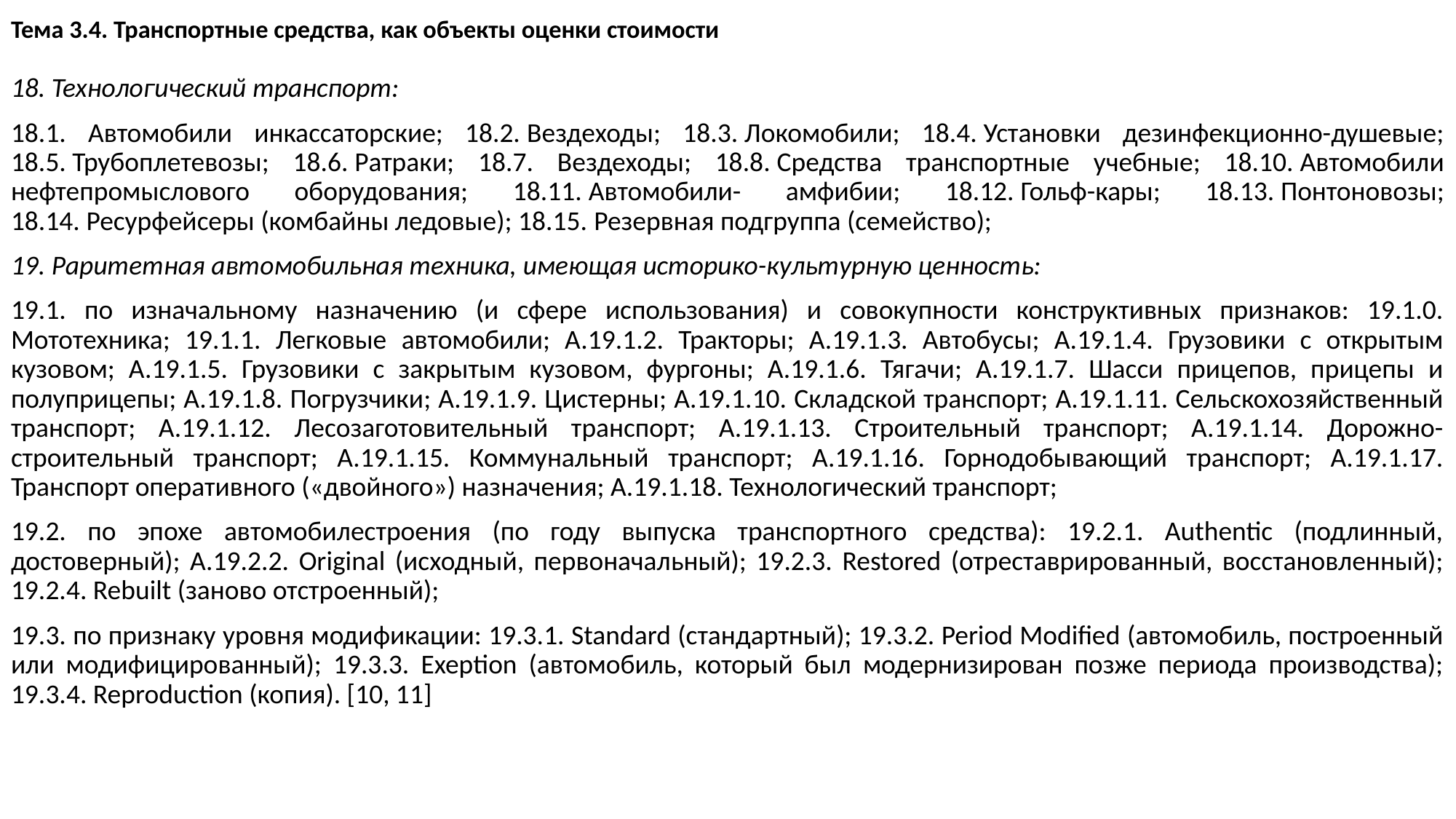

# Тема 3.4. Транспортные средства, как объекты оценки стоимости
18. Технологический транспорт:
18.1. Автомобили инкассаторские; 18.2. Вездеходы; 18.3. Локомобили; 18.4. Установки дезинфекционно-душевые; 18.5. Трубоплетевозы; 18.6. Ратраки; 18.7. Вездеходы; 18.8. Средства транспортные учебные; 18.10. Автомобили нефтепромыслового оборудования; 18.11. Автомобили- амфибии; 18.12. Гольф-кары; 18.13. Понтоновозы; 18.14. Ресурфейсеры (комбайны ледовые); 18.15. Резервная подгруппа (семейство);
19. Раритетная автомобильная техника, имеющая историко-культурную ценность:
19.1. по изначальному назначению (и сфере использования) и совокупности конструктивных признаков: 19.1.0. Мототехника; 19.1.1. Легковые автомобили; А.19.1.2. Тракторы; А.19.1.3. Автобусы; А.19.1.4. Грузовики с открытым кузовом; А.19.1.5. Грузовики с закрытым кузовом, фургоны; А.19.1.6. Тягачи; А.19.1.7. Шасси прицепов, прицепы и полуприцепы; А.19.1.8. Погрузчики; А.19.1.9. Цистерны; А.19.1.10. Складской транспорт; А.19.1.11. Сельскохозяйственный транспорт; А.19.1.12. Лесозаготовительный транспорт; А.19.1.13. Строительный транспорт; А.19.1.14. Дорожно-строительный транспорт; А.19.1.15. Коммунальный транспорт; А.19.1.16. Горнодобывающий транспорт; А.19.1.17. Транспорт оперативного («двойного») назначения; А.19.1.18. Технологический транспорт;
19.2. по эпохе автомобилестроения (по году выпуска транспортного средства): 19.2.1. Authentic (подлинный, достоверный); А.19.2.2. Original (исходный, первоначальный); 19.2.3. Restored (отреставрированный, восстановленный); 19.2.4. Rebuilt (заново отстроенный);
19.3. по признаку уровня модификации: 19.3.1. Standard (стандартный); 19.3.2. Period Modified (автомобиль, построенный или модифицированный); 19.3.3. Exeption (автомобиль, который был модернизирован позже периода производства); 19.3.4. Reproduction (копия). [10, 11]